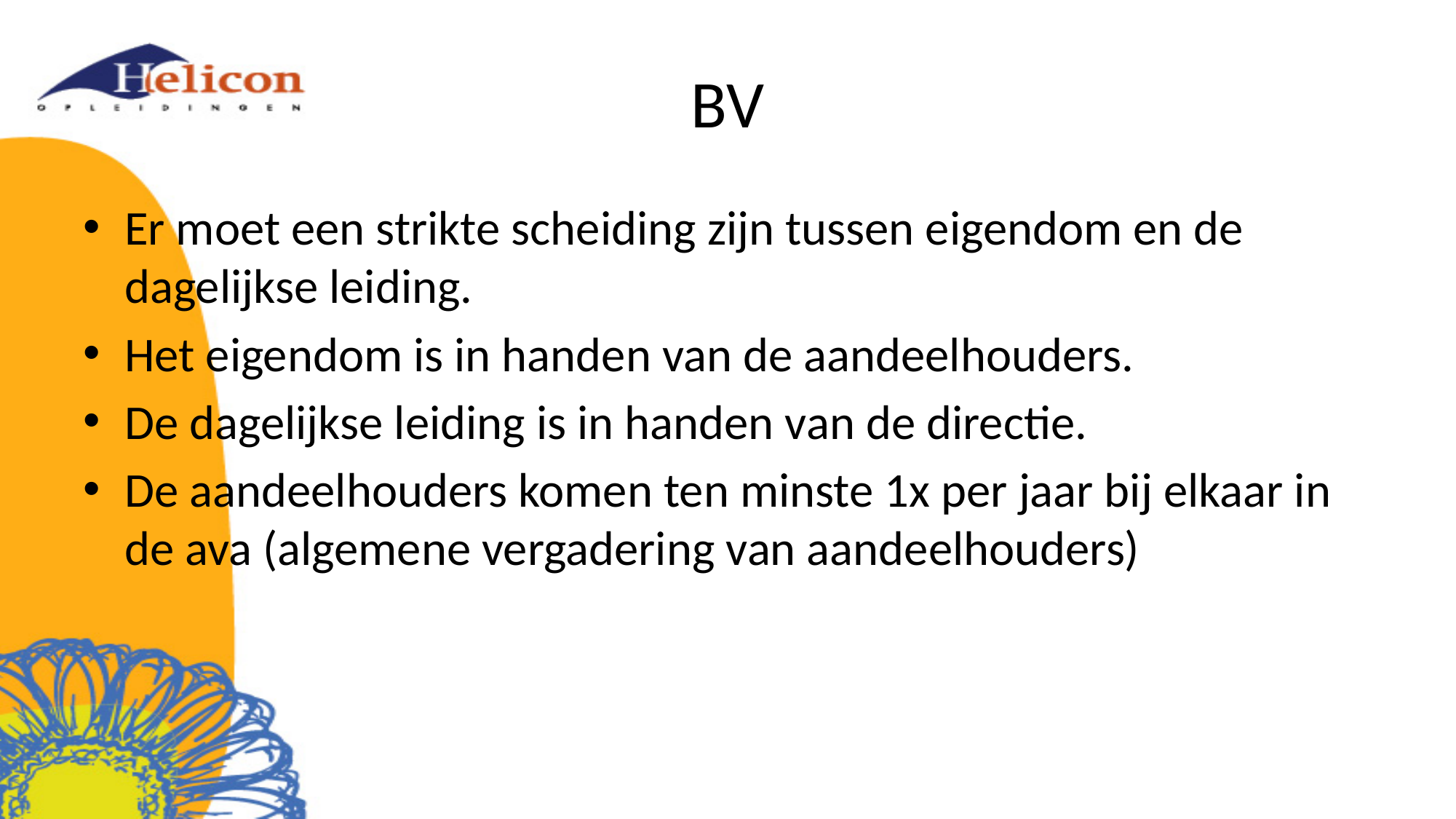

# BV
Er moet een strikte scheiding zijn tussen eigendom en de dagelijkse leiding.
Het eigendom is in handen van de aandeelhouders.
De dagelijkse leiding is in handen van de directie.
De aandeelhouders komen ten minste 1x per jaar bij elkaar in de ava (algemene vergadering van aandeelhouders)